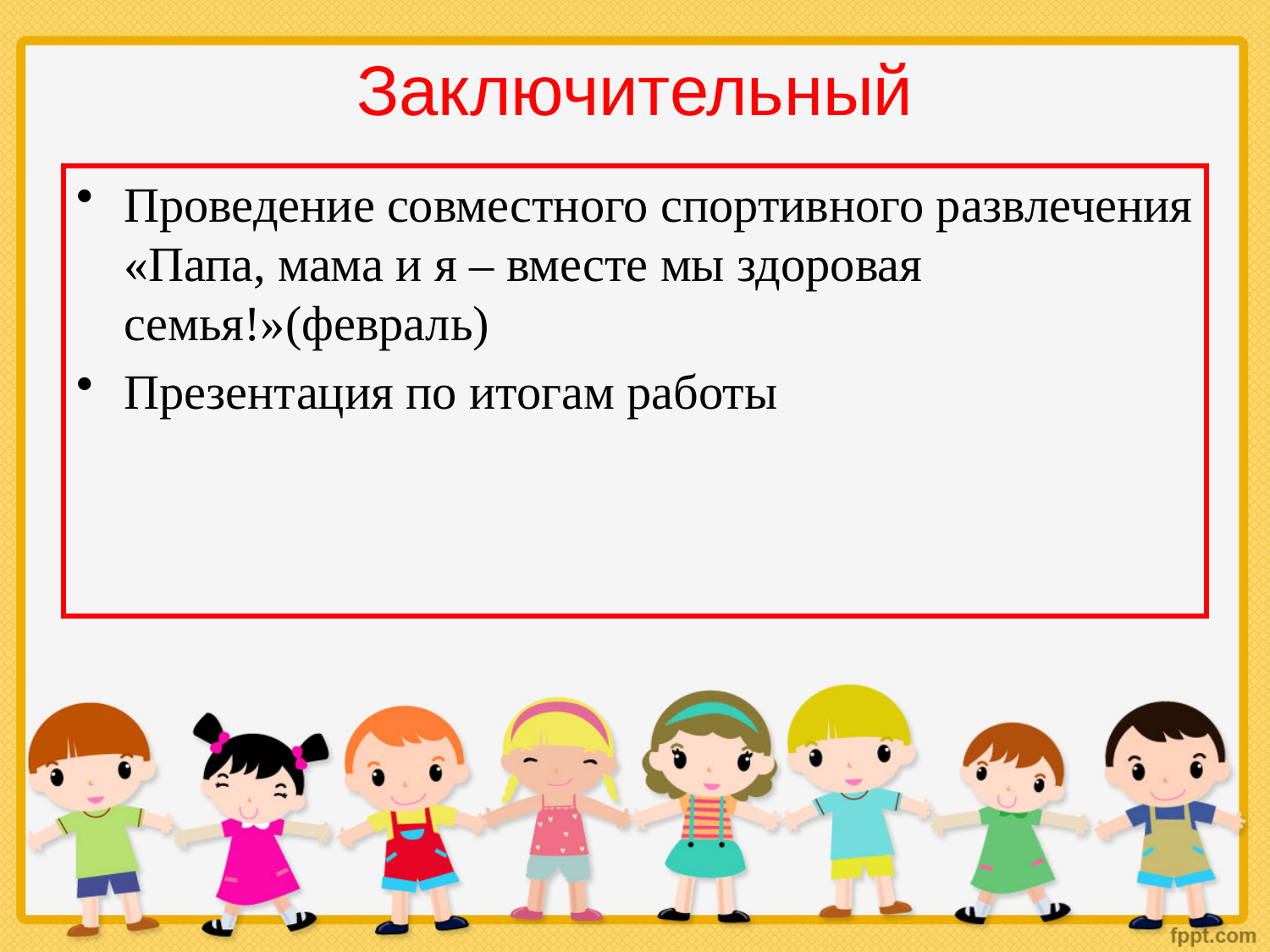

# Заключительный
Проведение совместного спортивного развлечения «Папа, мама и я – вместе мы здоровая семья!»(февраль)
Презентация по итогам работы